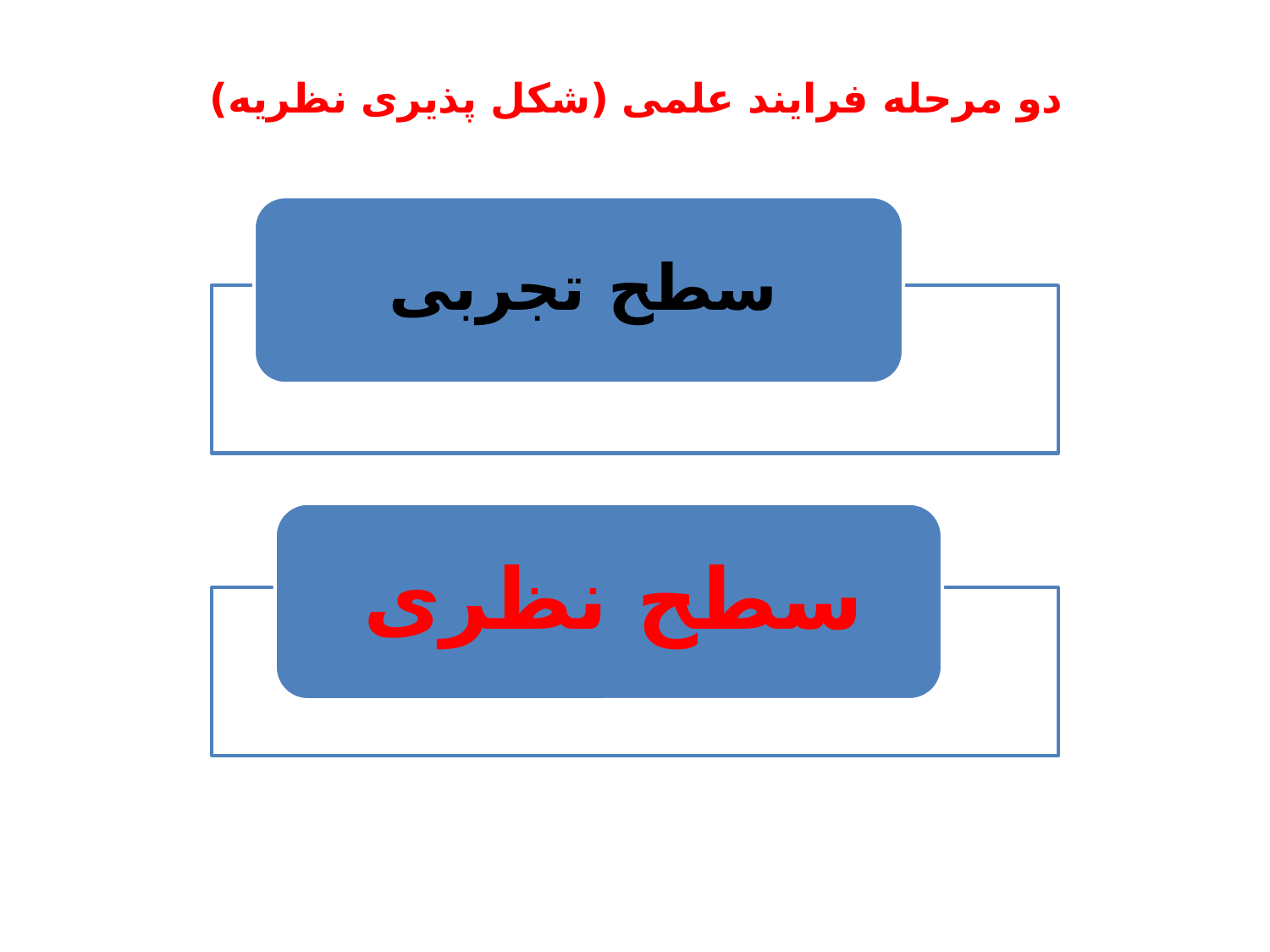

# دو مرحله فرایند علمی (شکل پذیری نظریه)
سطح تجربی
سطح نظری